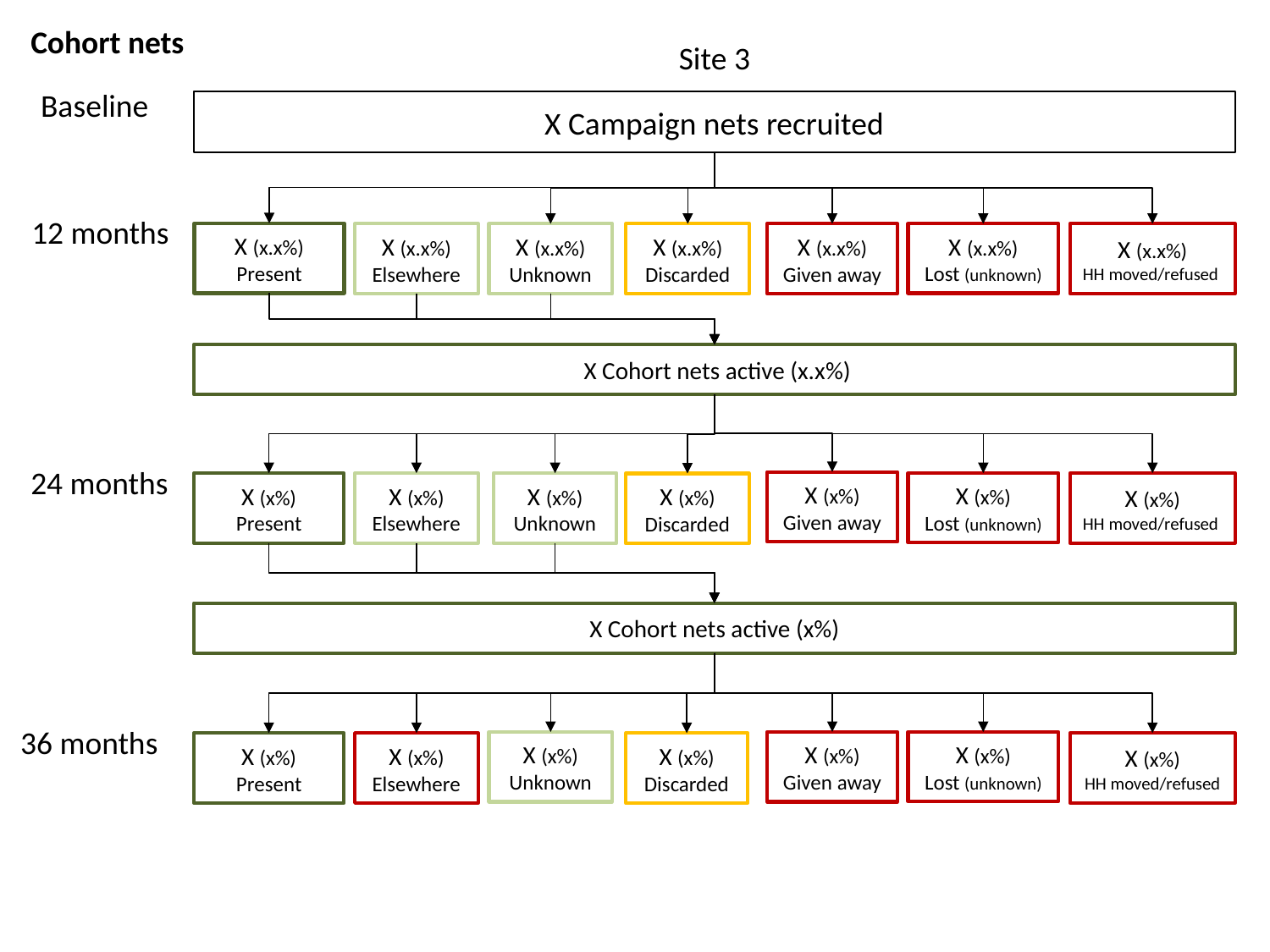

Cohort nets
Site 3
Baseline
X Campaign nets recruited
12 months
X (x.x%)
Present
X (x.x%)
HH moved/refused
X (x.x%)
Elsewhere
X (x.x%)
Unknown
X (x.x%)
Lost (unknown)
X (x.x%)
Discarded
X (x.x%)
Given away
 X Cohort nets active (x.x%)
24 months
X (x%)
Given away
X (x%)
Present
X (x%)
Elsewhere
X (x%)
Unknown
X (x%)
Lost (unknown)
X (x%)
HH moved/refused
X (x%)
Discarded
X Cohort nets active (x%)
36 months
X (x%)
Unknown
X (x%)
Given away
X (x%)
Lost (unknown)
X (x%)
Present
X (x%)
HH moved/refused
X (x%)
Elsewhere
X (x%)
Discarded